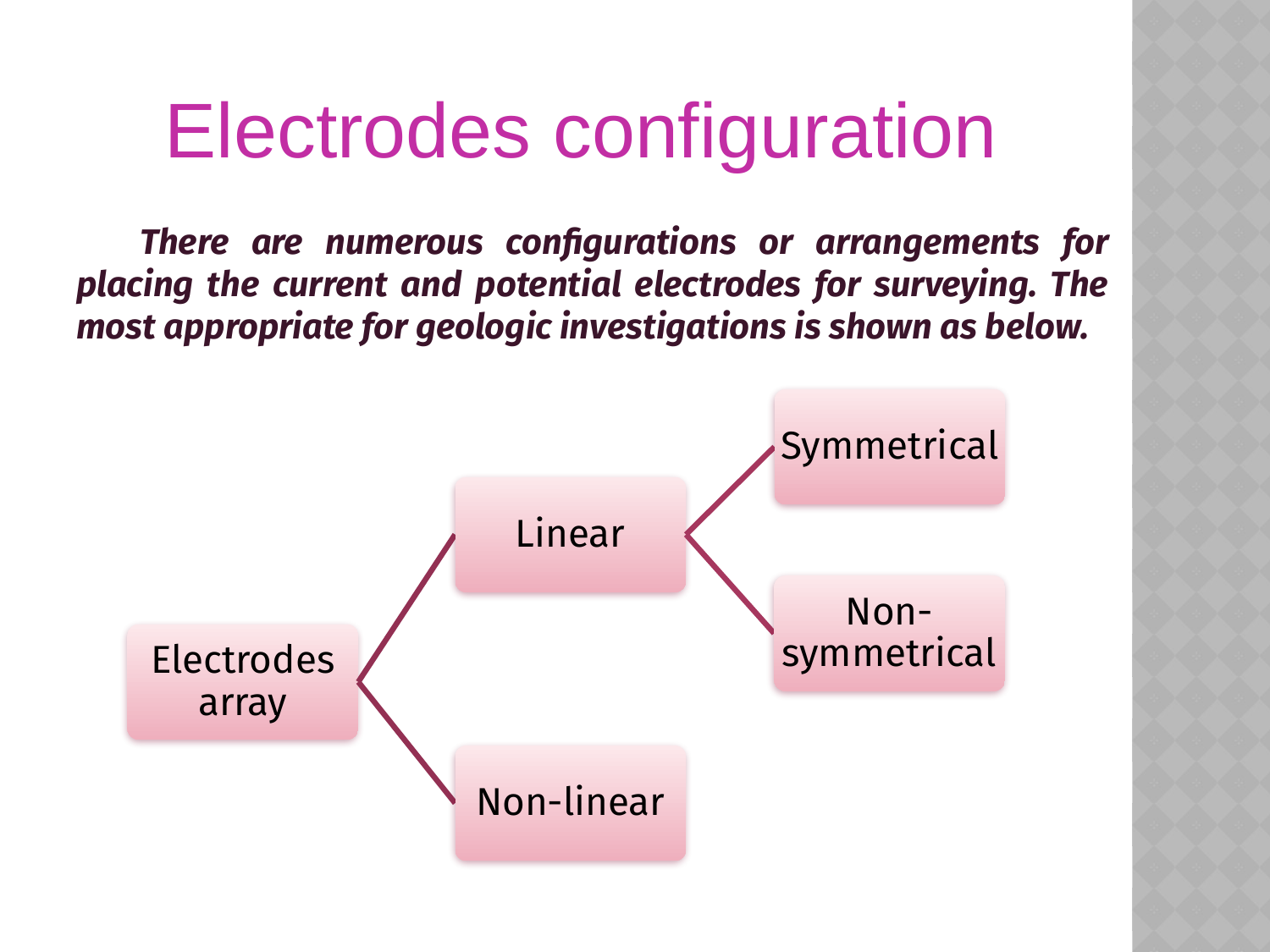

Electrodes configuration
There are numerous configurations or arrangements for placing the current and potential electrodes for surveying. The most appropriate for geologic investigations is shown as below.

Electrodes array

Linear

Symmetrical

Non-symmetrical

Non-linear